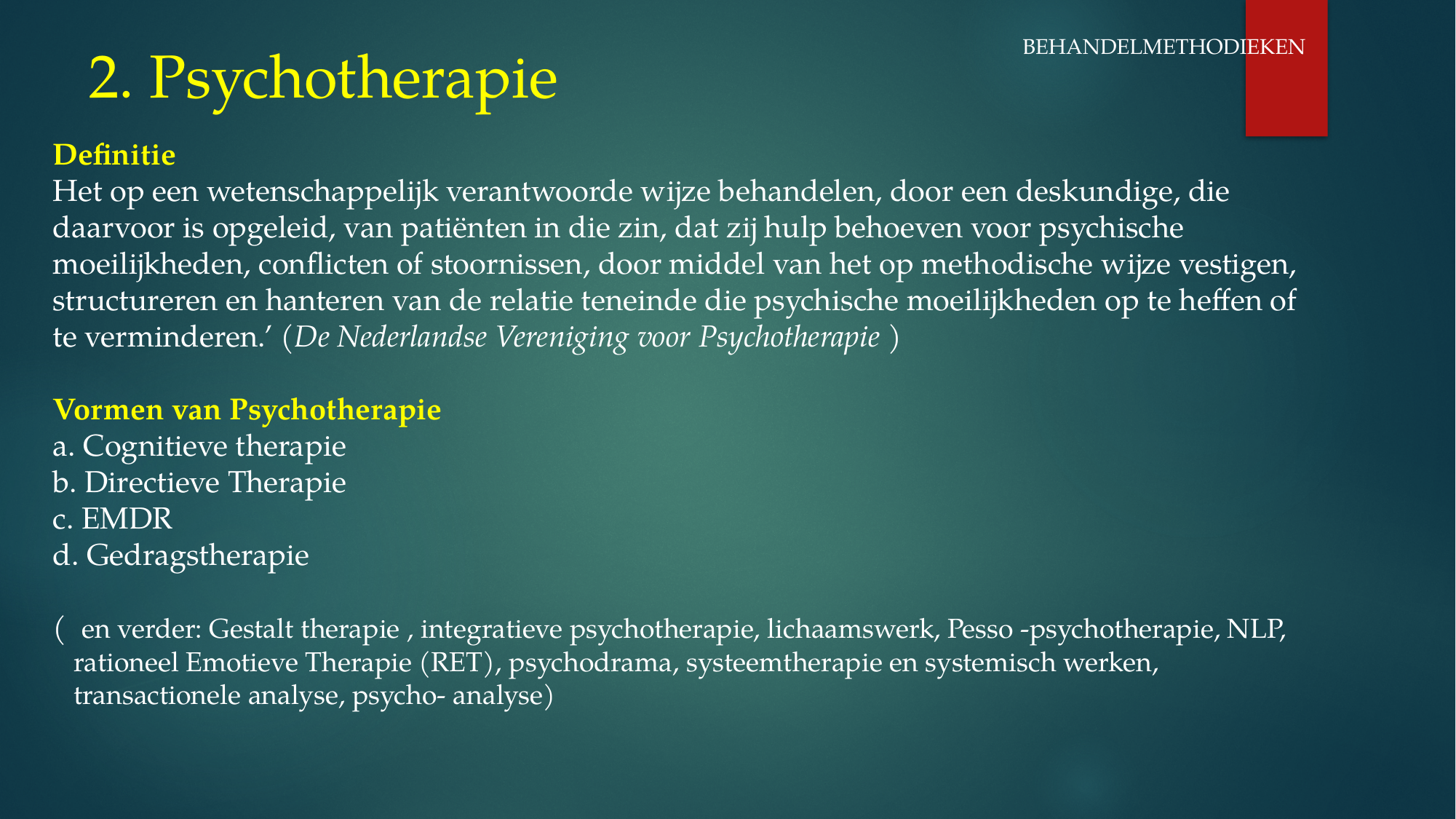

2. Psychotherapie
Behandelmethodieken

Definitie
Het op een wetenschappelijk verantwoorde wijze behandelen, door een deskundige, die daarvoor is opgeleid, van patiënten in die zin, dat zij hulp behoeven voor psychische moeilijkheden, conflicten of stoornissen, door middel van het op methodische wijze vestigen, structureren en hanteren van de relatie teneinde die psychische moeilijkheden op te heffen of te verminderen.’ (De Nederlandse Vereniging voor Psychotherapie )

Vormen van Psychotherapie
a. Cognitieve therapie
b. Directieve Therapie
c. EMDR
d. Gedragstherapie

(  en verder: Gestalt therapie , integratieve psychotherapie, lichaamswerk, Pesso -psychotherapie, NLP,
   rationeel Emotieve Therapie (RET), psychodrama, systeemtherapie en systemisch werken,
   transactionele analyse, psycho- analyse)